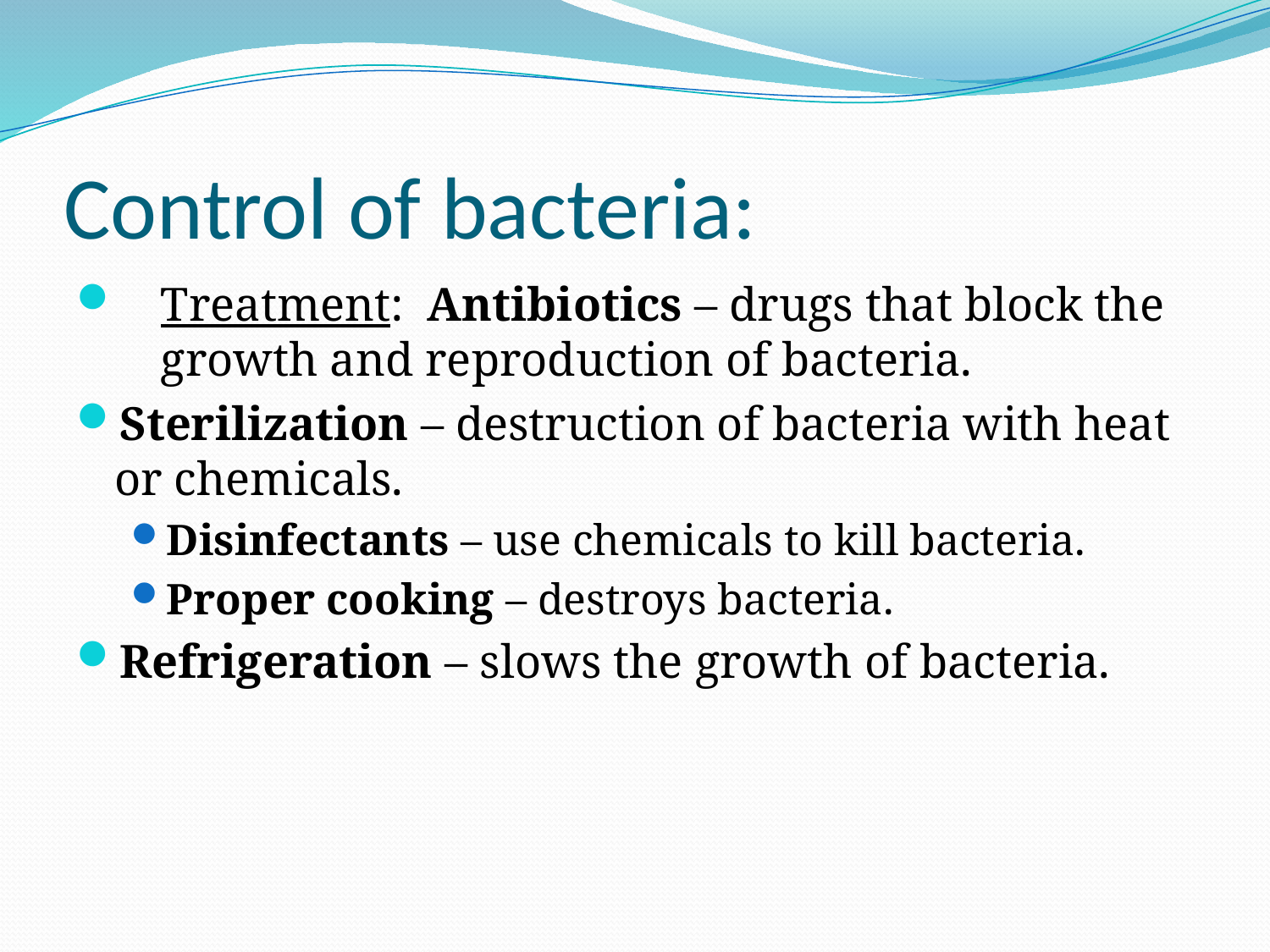

# Control of bacteria:
Treatment:  Antibiotics – drugs that block the growth and reproduction of bacteria.
Sterilization – destruction of bacteria with heat or chemicals.
Disinfectants – use chemicals to kill bacteria.
Proper cooking – destroys bacteria.
Refrigeration – slows the growth of bacteria.